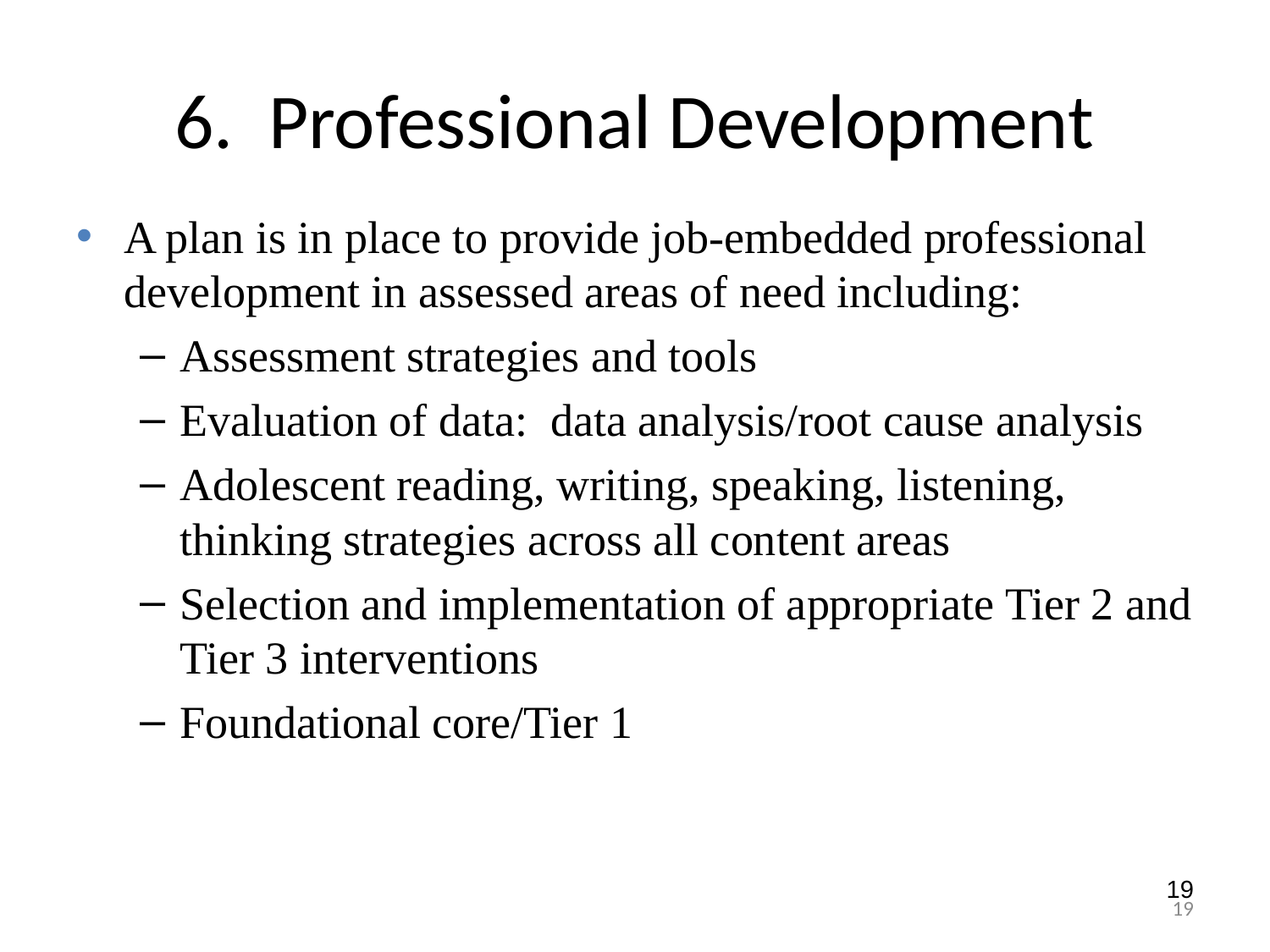

# 6.  Professional Development
A plan is in place to provide job-embedded professional development in assessed areas of need including:
Assessment strategies and tools
Evaluation of data:  data analysis/root cause analysis
Adolescent reading, writing, speaking, listening, thinking strategies across all content areas
Selection and implementation of appropriate Tier 2 and Tier 3 interventions
Foundational core/Tier 1
19
19